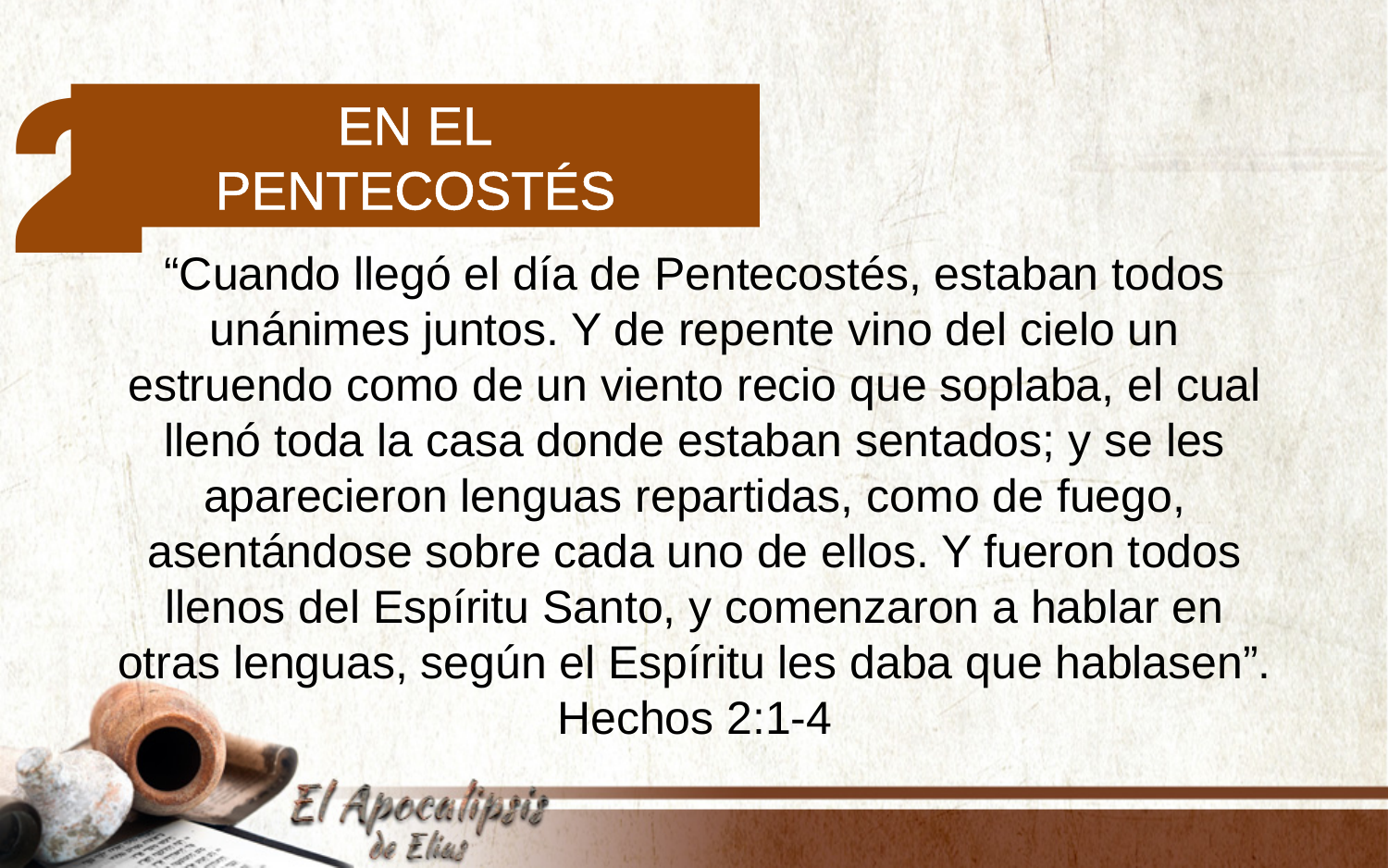

2
En el
Pentecostés
“Cuando llegó el día de Pentecostés, estaban todos unánimes juntos. Y de repente vino del cielo un estruendo como de un viento recio que soplaba, el cual llenó toda la casa donde estaban sentados; y se les aparecieron lenguas repartidas, como de fuego, asentándose sobre cada uno de ellos. Y fueron todos llenos del Espíritu Santo, y comenzaron a hablar en otras lenguas, según el Espíritu les daba que hablasen”.
Hechos 2:1-4